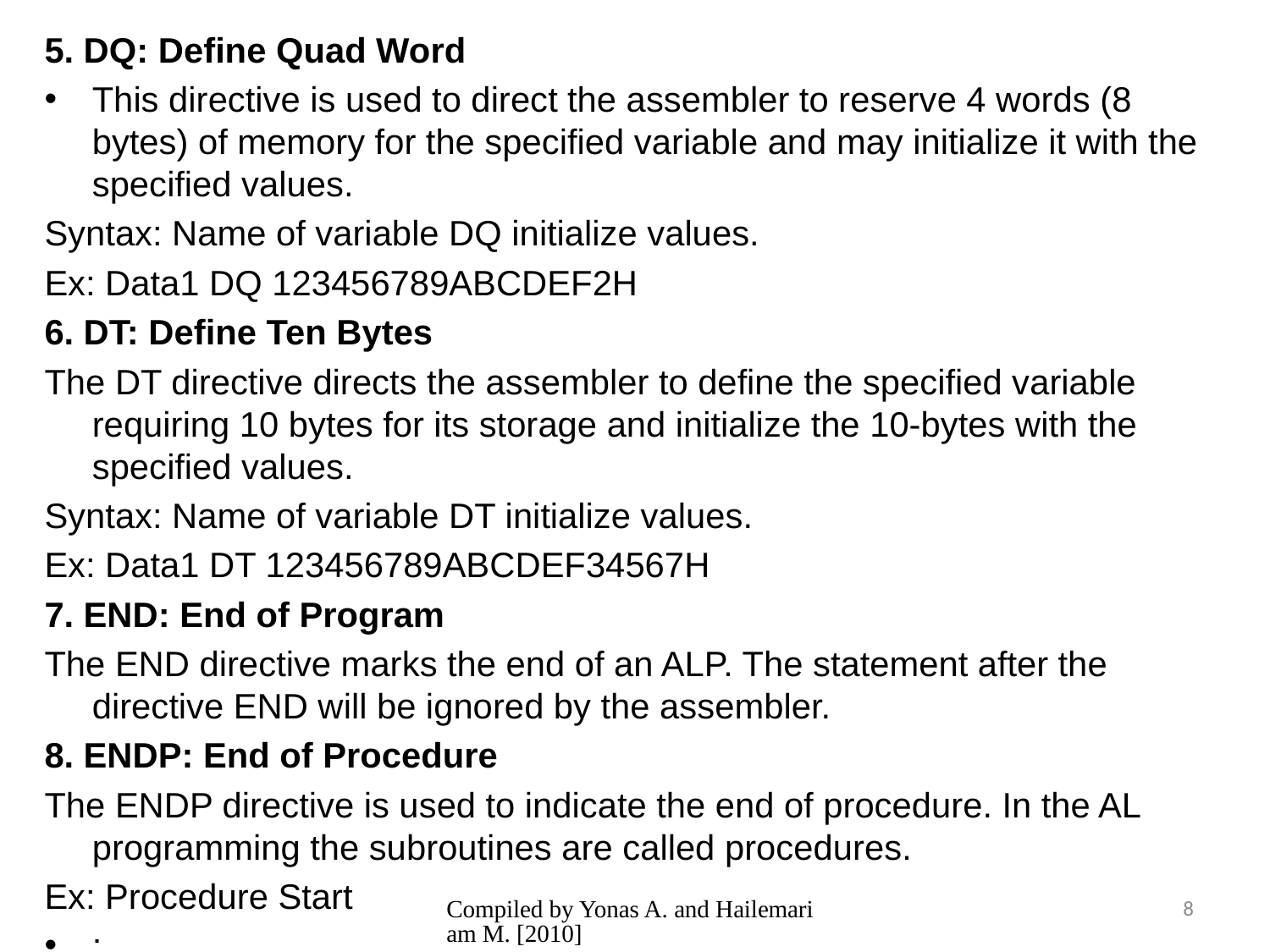

5. DQ: Define Quad Word
This directive is used to direct the assembler to reserve 4 words (8 bytes) of memory for the specified variable and may initialize it with the specified values.
Syntax: Name of variable DQ initialize values.
Ex: Data1 DQ 123456789ABCDEF2H
6. DT: Define Ten Bytes
The DT directive directs the assembler to define the specified variable requiring 10 bytes for its storage and initialize the 10-bytes with the specified values.
Syntax: Name of variable DT initialize values.
Ex: Data1 DT 123456789ABCDEF34567H
7. END: End of Program
The END directive marks the end of an ALP. The statement after the directive END will be ignored by the assembler.
8. ENDP: End of Procedure
The ENDP directive is used to indicate the end of procedure. In the AL programming the subroutines are called procedures.
Ex: Procedure Start
:
Start ENDP
Compiled by Yonas A. and Hailemariam M. [2010]
8